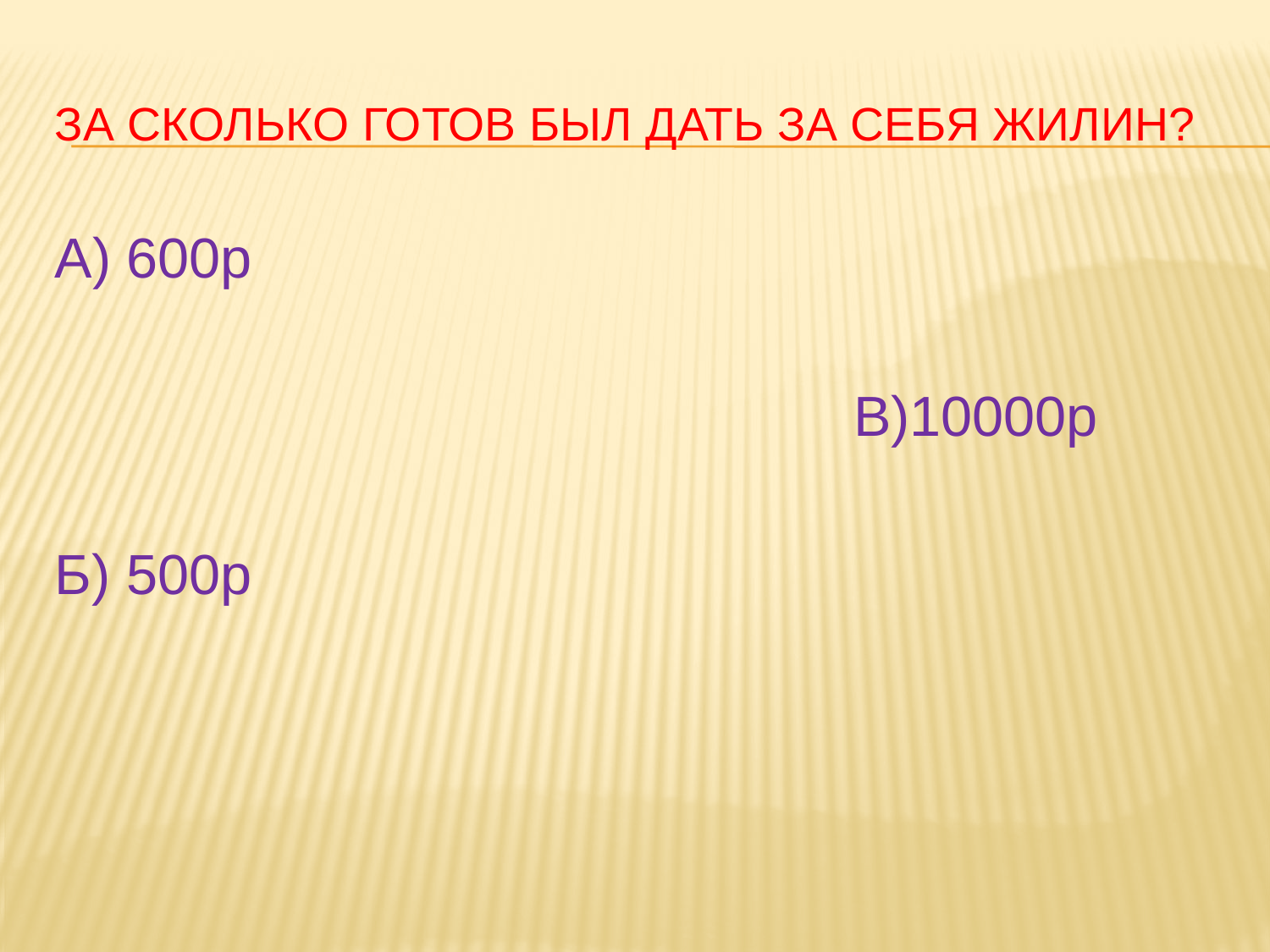

# За Сколько готов был дать за себя Жилин?
А) 600р

                                                   В)10000р

Б) 500р